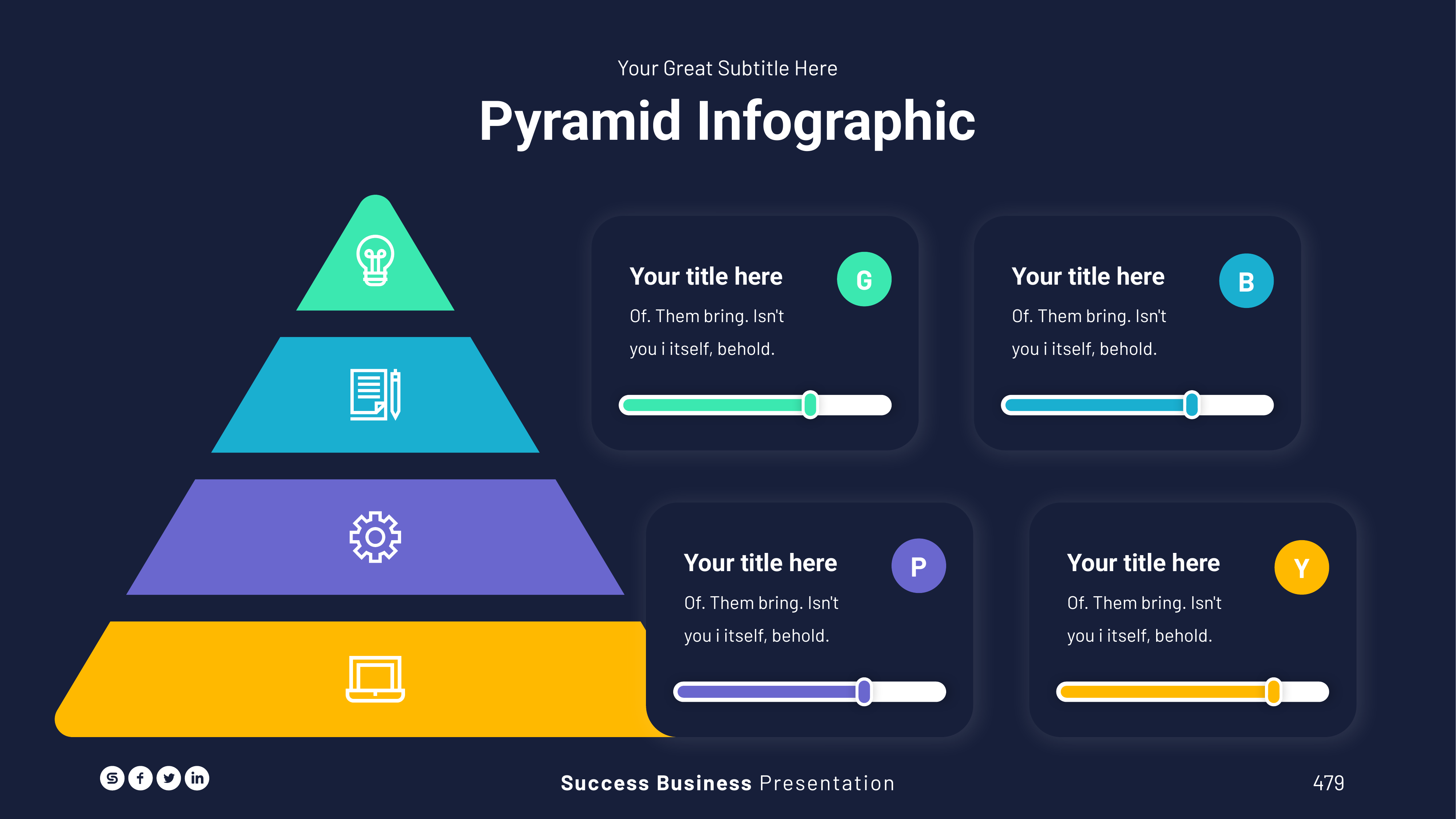

Your Great Subtitle Here
Pyramid Infographic

Your title here
Of. Them bring. Isn't you i itself, behold.
Your title here
Of. Them bring. Isn't you i itself, behold.
G
B

Your title here
Of. Them bring. Isn't you i itself, behold.
Your title here
Of. Them bring. Isn't you i itself, behold.
P
Y